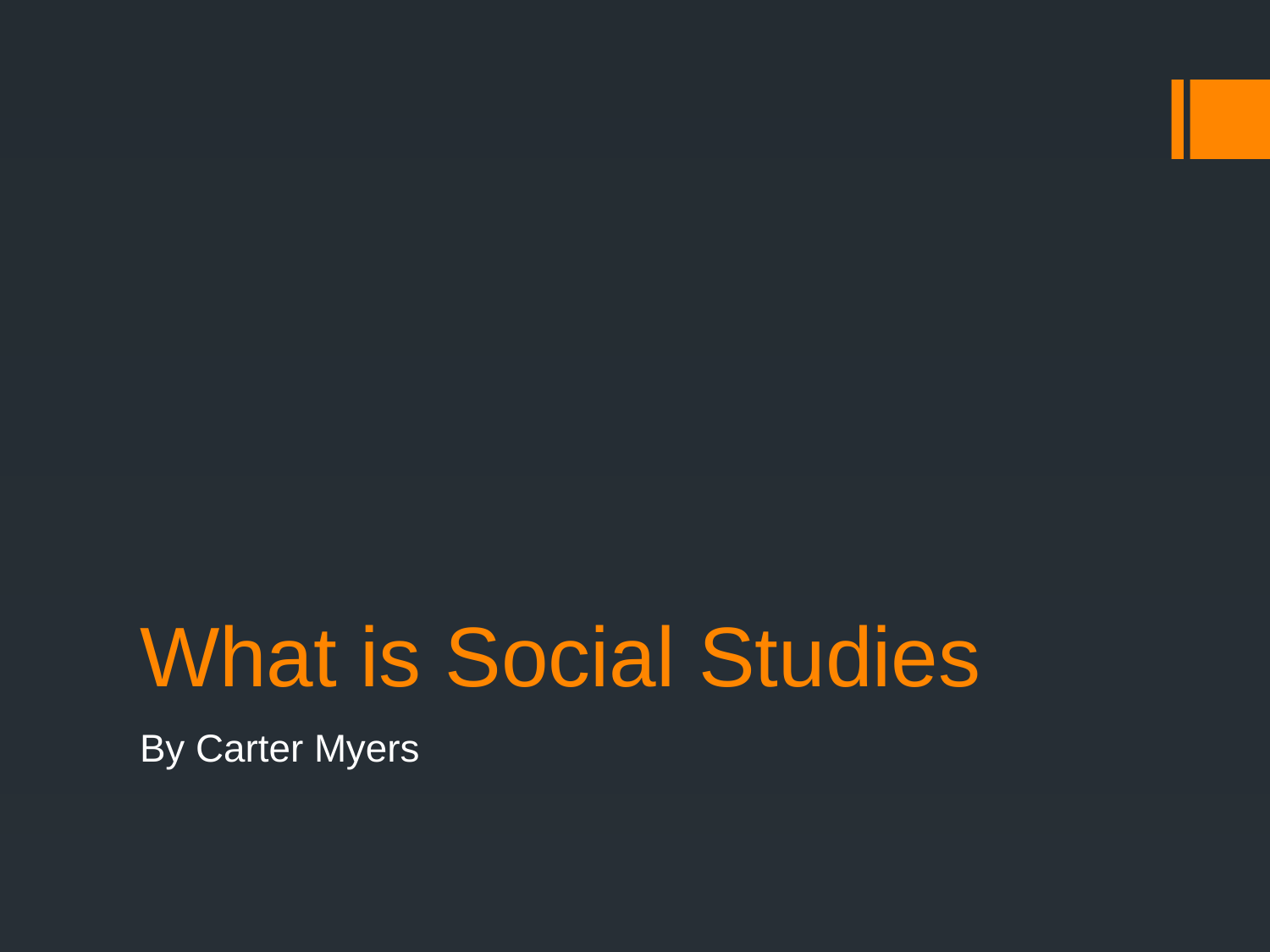

# What is Social Studies
By Carter Myers